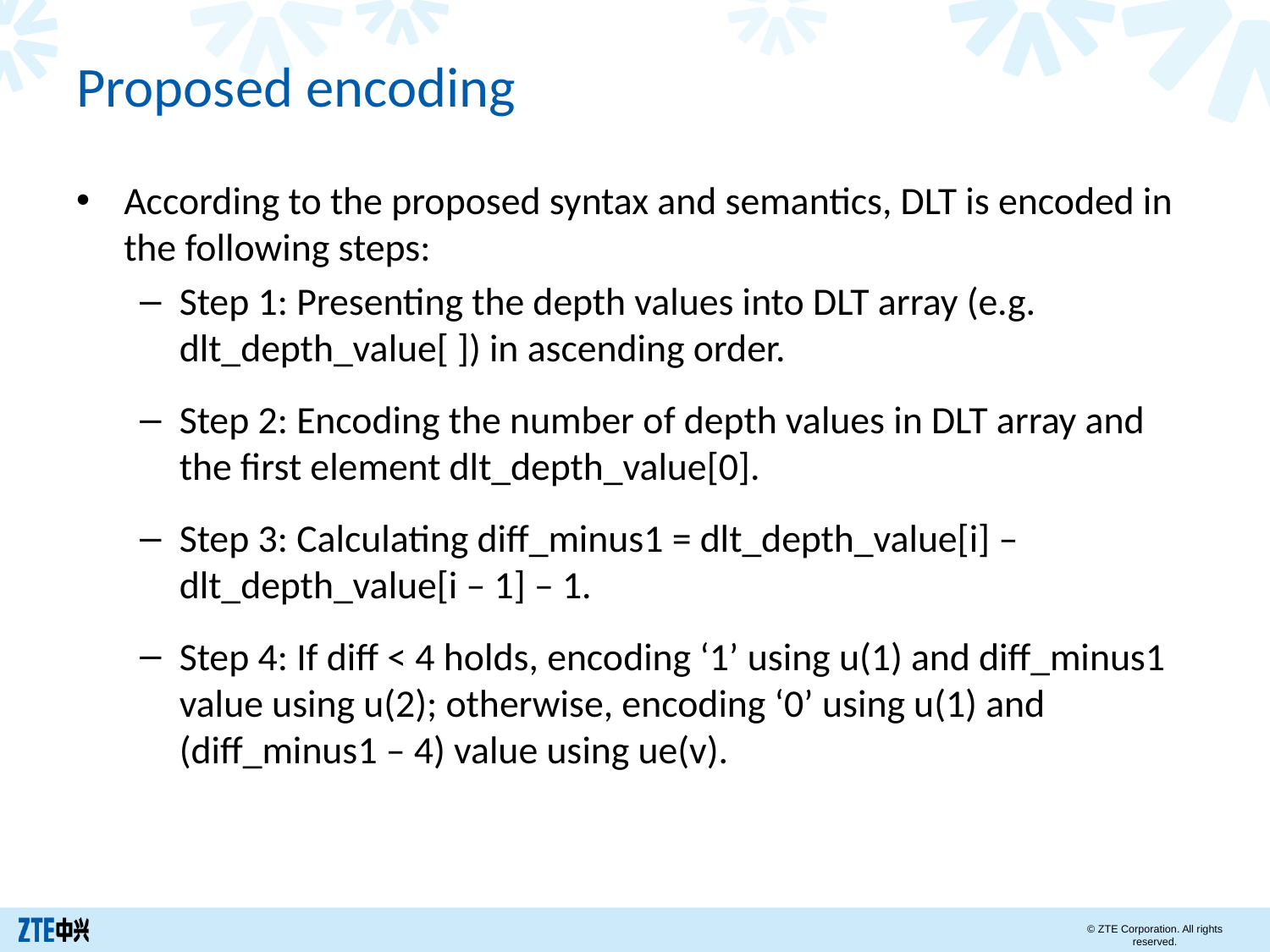

# Proposed encoding
According to the proposed syntax and semantics, DLT is encoded in the following steps:
Step 1: Presenting the depth values into DLT array (e.g. dlt_depth_value[ ]) in ascending order.
Step 2: Encoding the number of depth values in DLT array and the first element dlt_depth_value[0].
Step 3: Calculating diff_minus1 = dlt_depth_value[i] – dlt_depth_value[i – 1] – 1.
Step 4: If diff < 4 holds, encoding ‘1’ using u(1) and diff_minus1 value using u(2); otherwise, encoding ‘0’ using u(1) and (diff_minus1 – 4) value using ue(v).